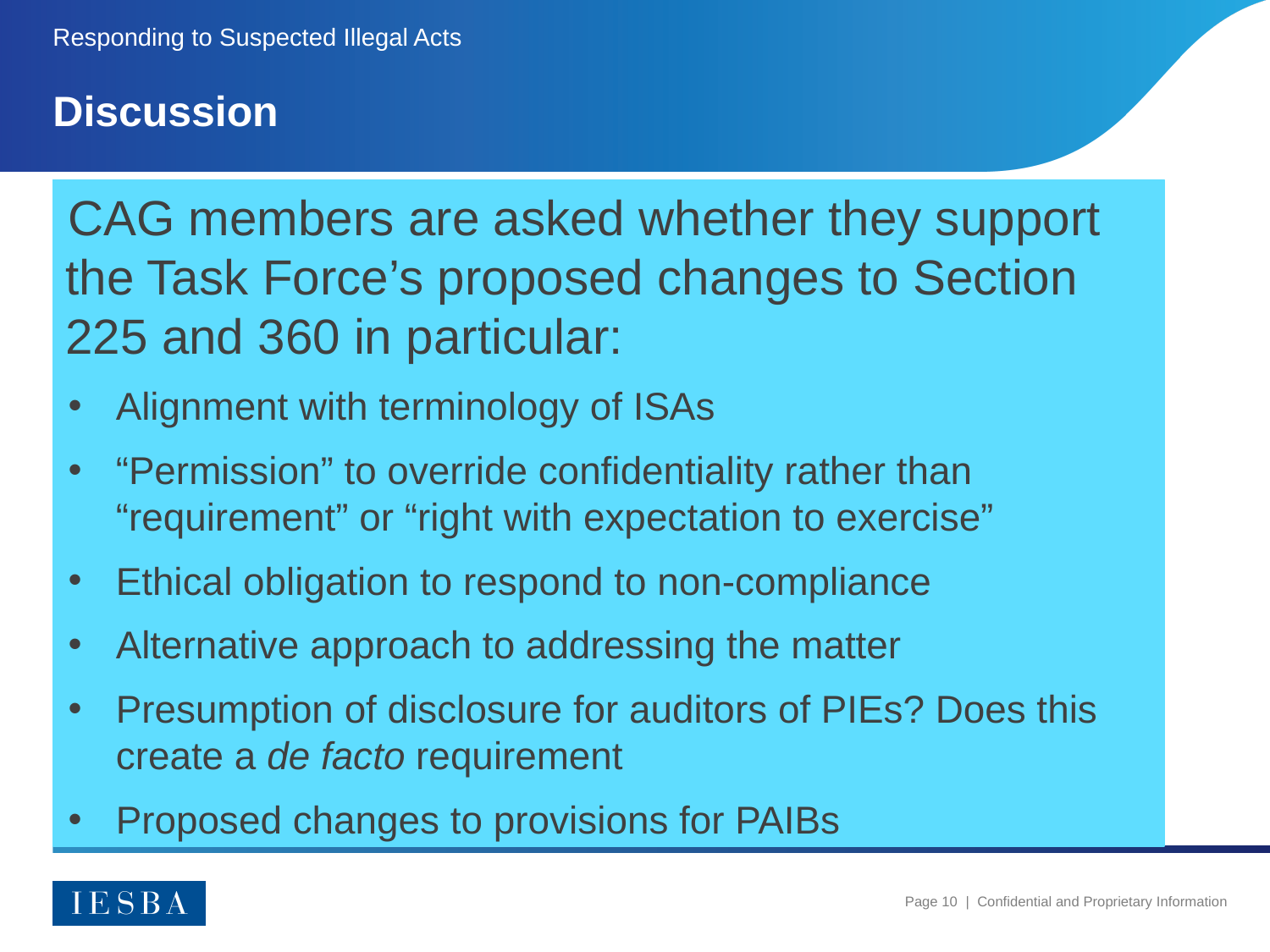

Responding to Suspected Illegal Acts

# Discussion
CAG members are asked whether they support the Task Force’s proposed changes to Section 225 and 360 in particular:
Alignment with terminology of ISAs
“Permission” to override confidentiality rather than “requirement” or “right with expectation to exercise”
Ethical obligation to respond to non-compliance
Alternative approach to addressing the matter
Presumption of disclosure for auditors of PIEs? Does this create a de facto requirement
Proposed changes to provisions for PAIBs